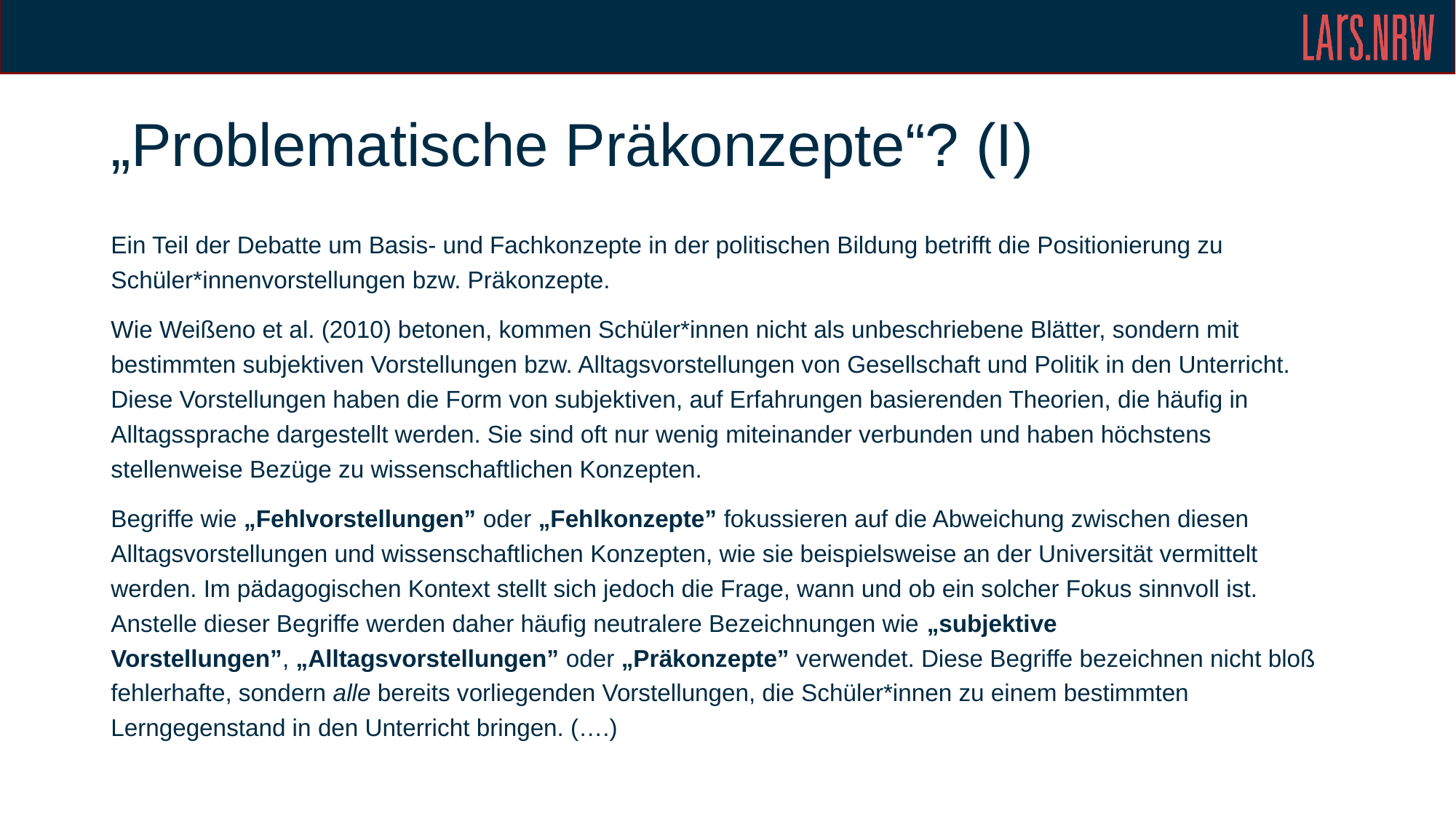

# „Problematische Präkonzepte“? (I)
Ein Teil der Debatte um Basis- und Fachkonzepte in der politischen Bildung betrifft die Positionierung zu Schüler*innenvorstellungen bzw. Präkonzepte.
Wie Weißeno et al. (2010) betonen, kommen Schüler*innen nicht als unbeschriebene Blätter, sondern mit bestimmten subjektiven Vorstellungen bzw. Alltagsvorstellungen von Gesellschaft und Politik in den Unterricht. Diese Vorstellungen haben die Form von subjektiven, auf Erfahrungen basierenden Theorien, die häufig in Alltagssprache dargestellt werden. Sie sind oft nur wenig miteinander verbunden und haben höchstens stellenweise Bezüge zu wissenschaftlichen Konzepten.
Begriffe wie „Fehlvorstellungen” oder „Fehlkonzepte” fokussieren auf die Abweichung zwischen diesen Alltagsvorstellungen und wissenschaftlichen Konzepten, wie sie beispielsweise an der Universität vermittelt werden. Im pädagogischen Kontext stellt sich jedoch die Frage, wann und ob ein solcher Fokus sinnvoll ist. Anstelle dieser Begriffe werden daher häufig neutralere Bezeichnungen wie „subjektive Vorstellungen”, „Alltagsvorstellungen” oder „Präkonzepte” verwendet. Diese Begriffe bezeichnen nicht bloß fehlerhafte, sondern alle bereits vorliegenden Vorstellungen, die Schüler*innen zu einem bestimmten Lerngegenstand in den Unterricht bringen. (….)